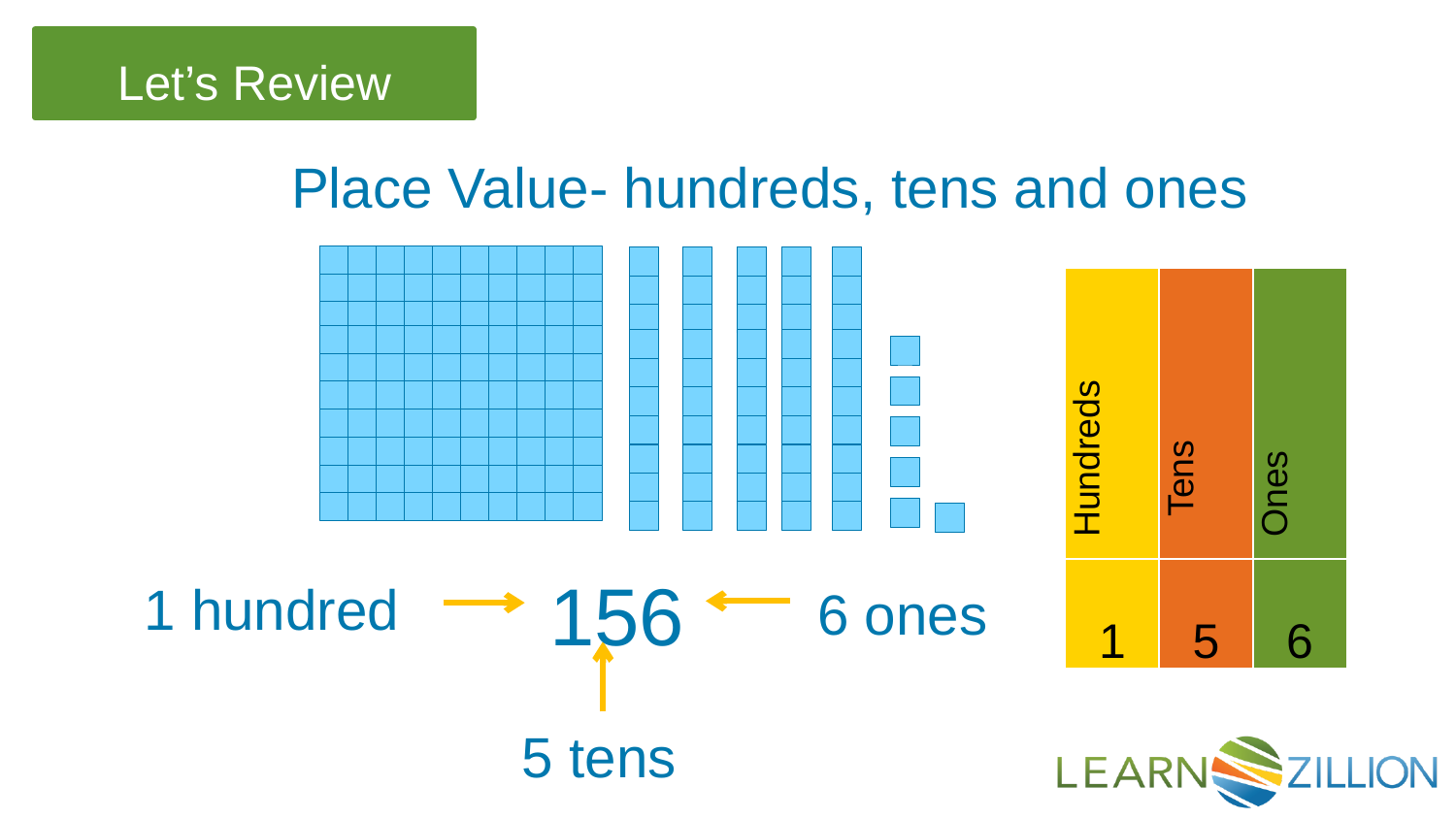

Place Value- hundreds, tens and ones

| Hundreds | Tens | Ones |
| --- | --- | --- |
| 1 | 5 | 6 |
156
1 hundred
6 ones
5 tens